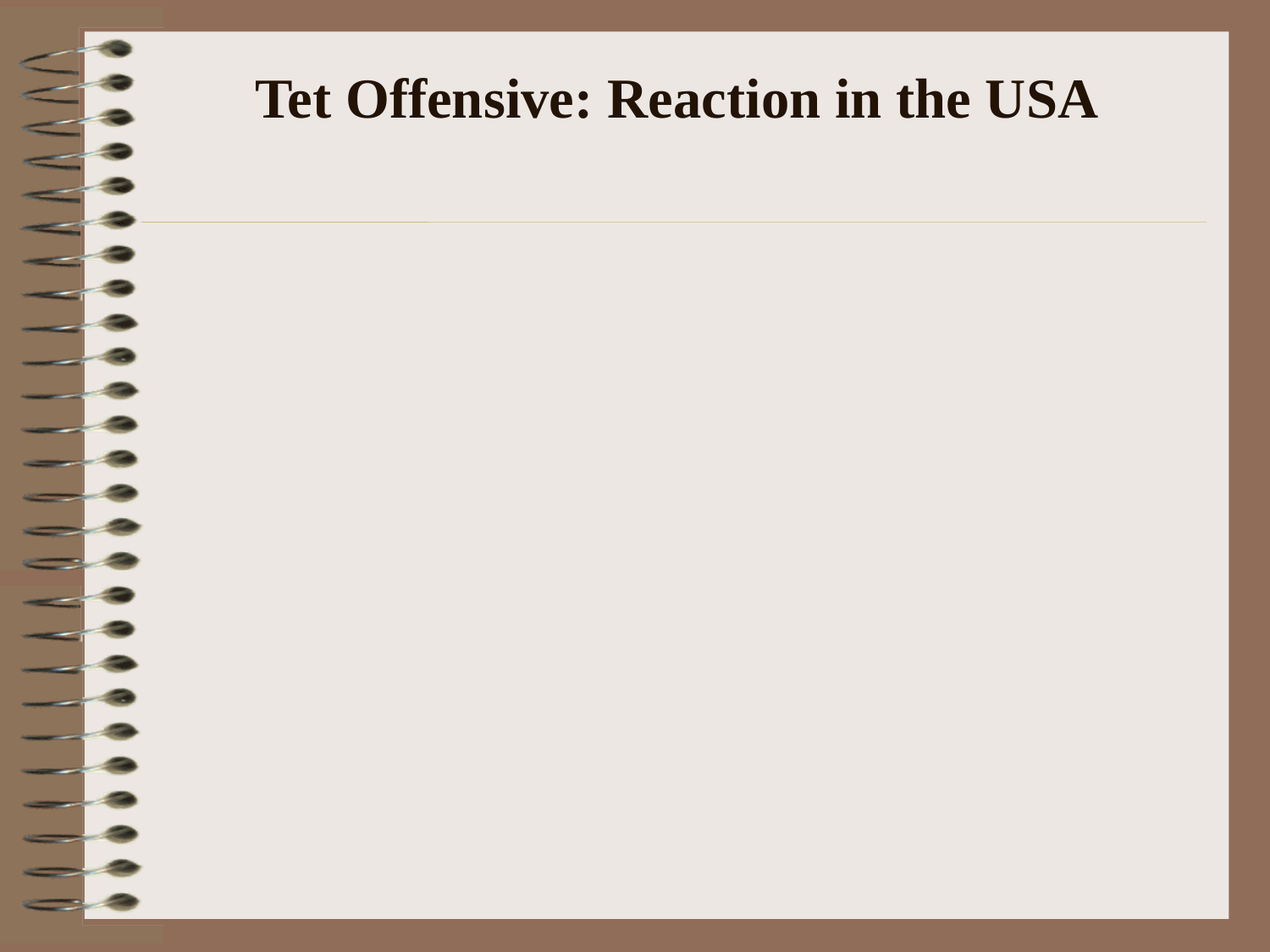

# Tet Offensive: Reaction in the USA